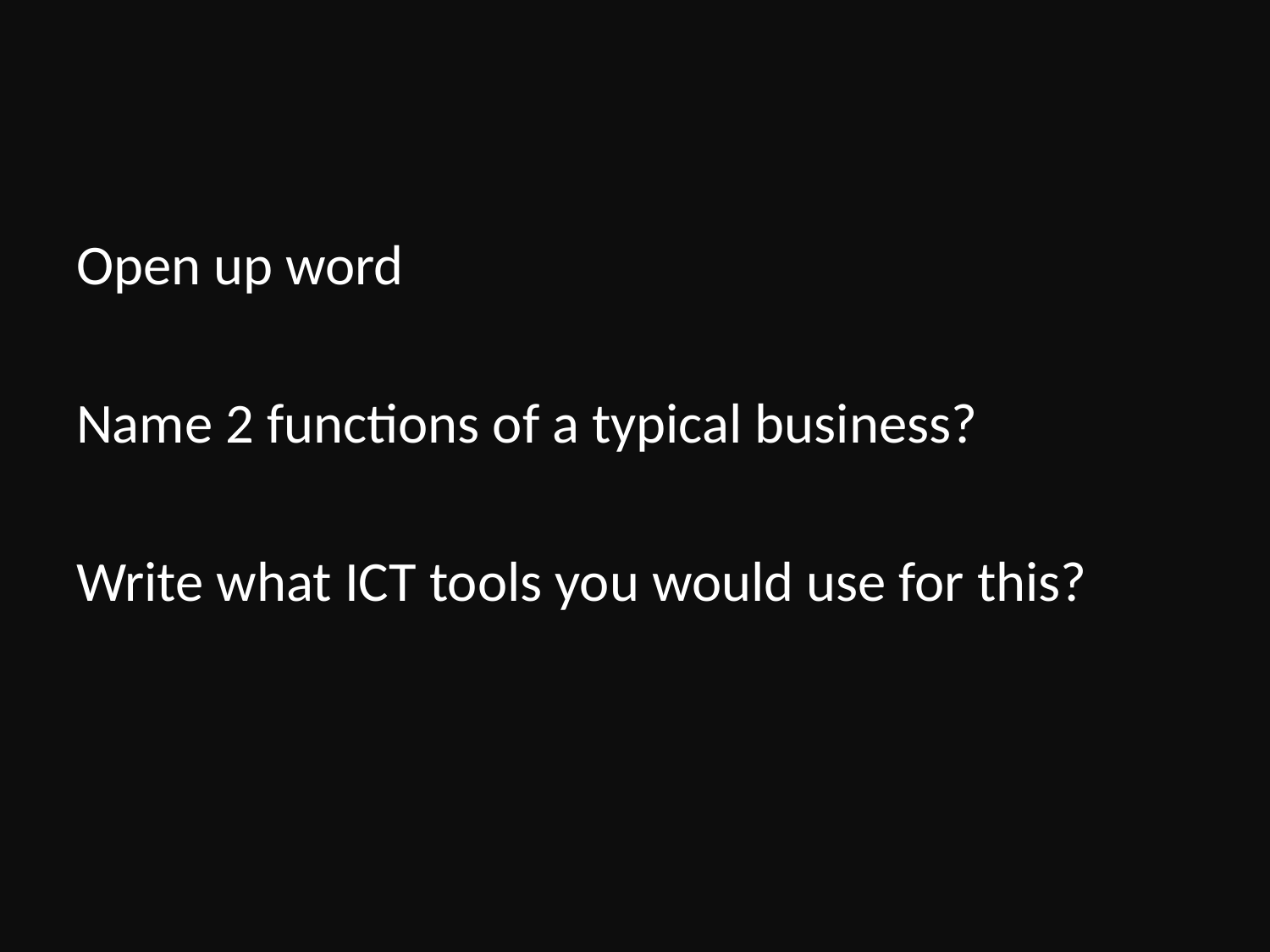

#
Open up word

Name 2 functions of a typical business?

Write what ICT tools you would use for this?